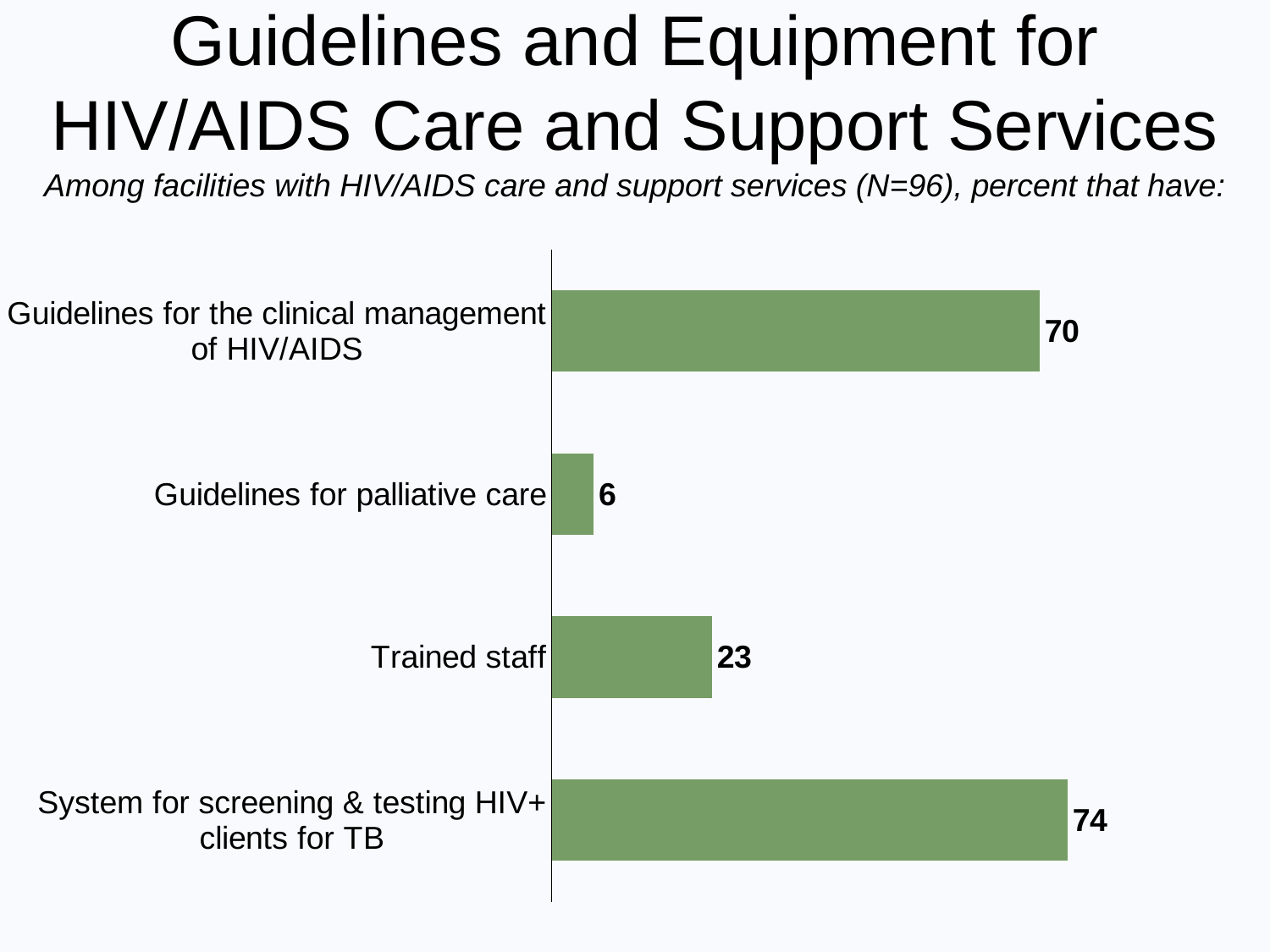

Guidelines and Equipment for HIV/AIDS Care and Support Services
Among facilities with HIV/AIDS care and support services (N=96), percent that have:

### Chart

| Category | Series 1 |
|---|---|
| System for screening & testing HIV+ clients for TB | 74.0 |
| Trained staff | 23.0 |
| Guidelines for palliative care | 6.0 |
| Guidelines for the clinical management of HIV/AIDS | 70.0 |